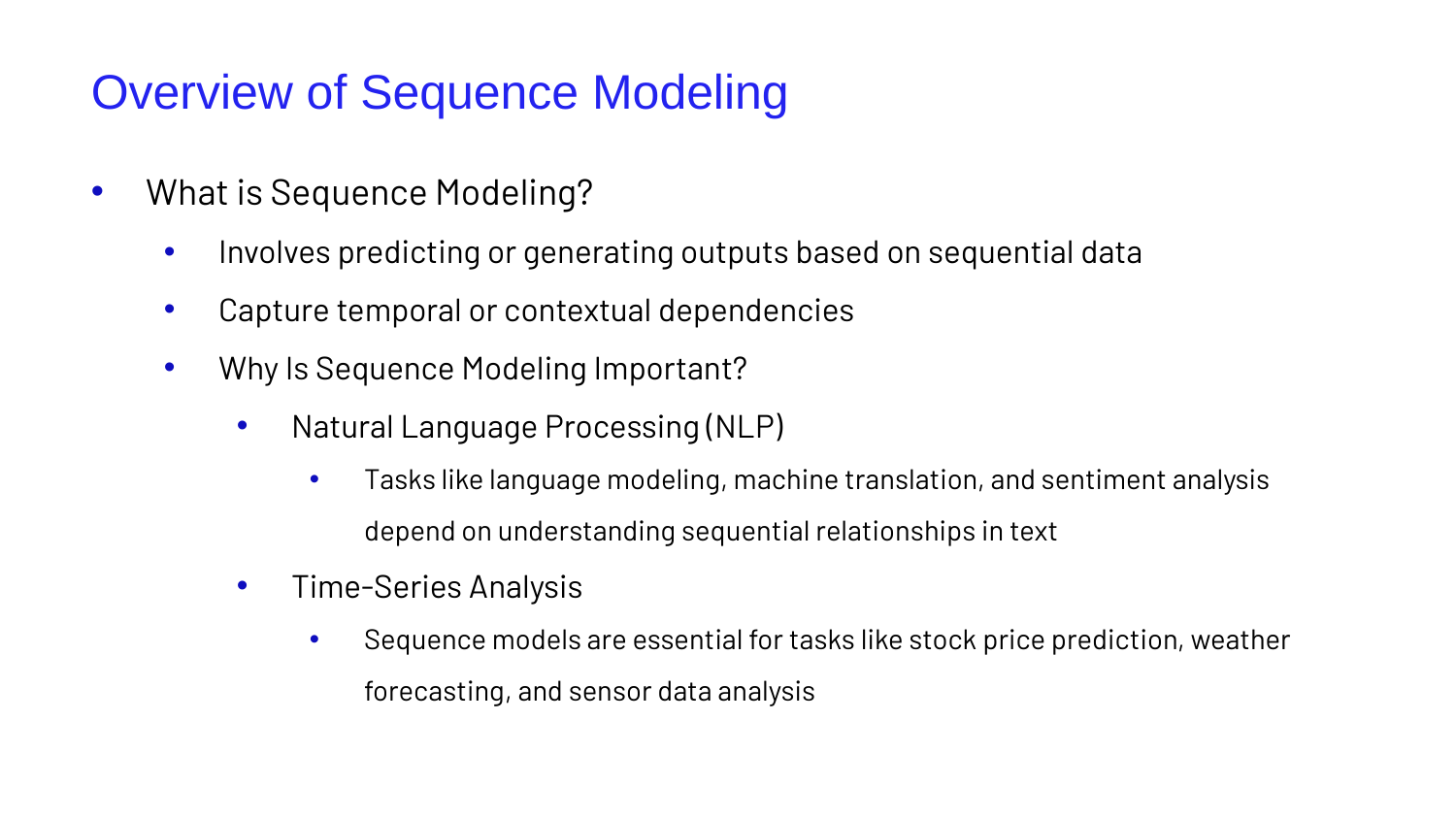

Overview of Sequence Modeling
What is Sequence Modeling?
Involves predicting or generating outputs based on sequential data
Capture temporal or contextual dependencies
Why Is Sequence Modeling Important?
Natural Language Processing (NLP)
Tasks like language modeling, machine translation, and sentiment analysis depend on understanding sequential relationships in text
Time-Series Analysis
Sequence models are essential for tasks like stock price prediction, weather forecasting, and sensor data analysis